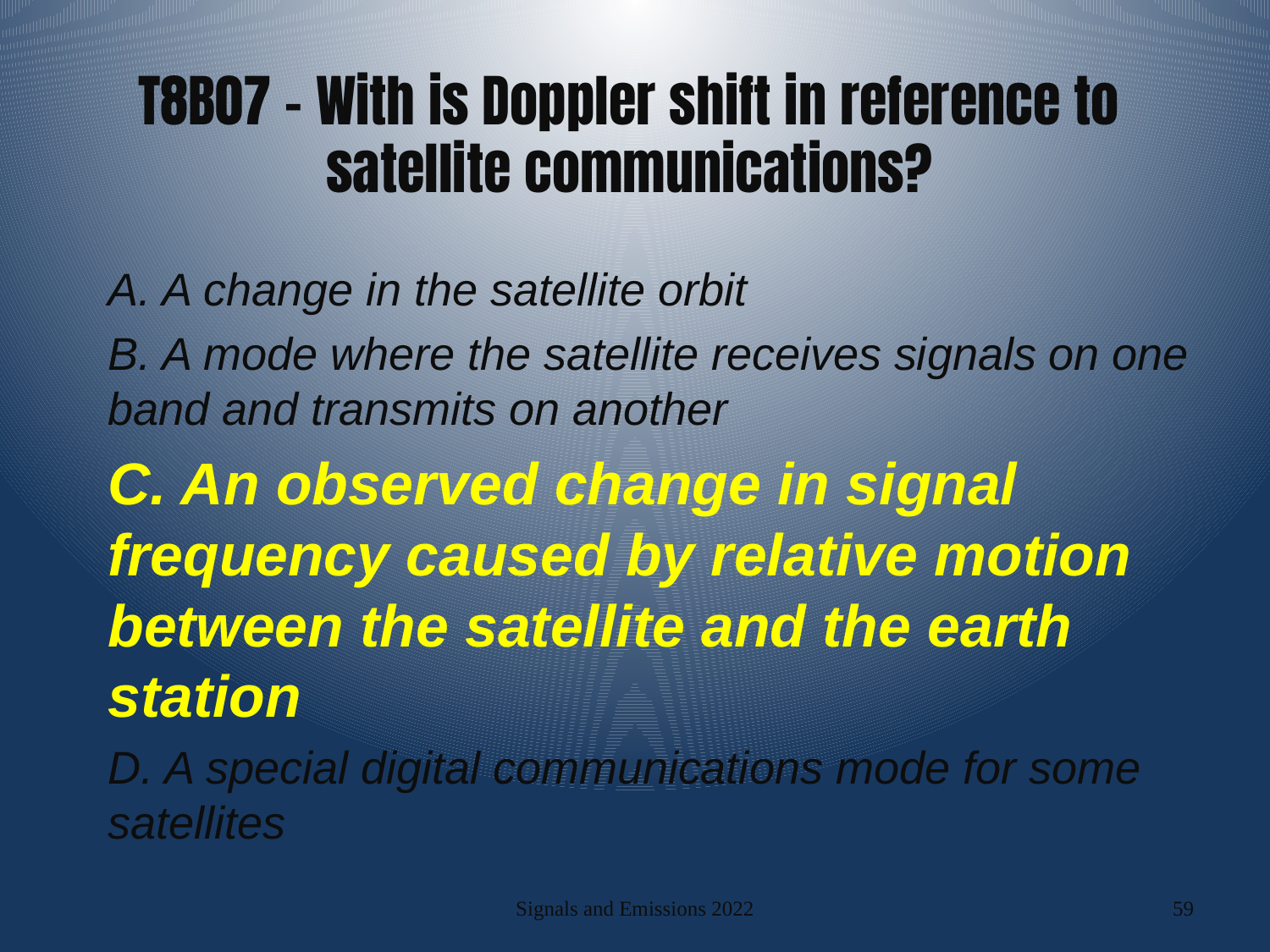

# T8B07 - With is Doppler shift in reference to satellite communications?
A. A change in the satellite orbit
B. A mode where the satellite receives signals on one band and transmits on another
C. An observed change in signal frequency caused by relative motion between the satellite and the earth station
D. A special digital communications mode for some satellites

Signals and Emissions 2022
59